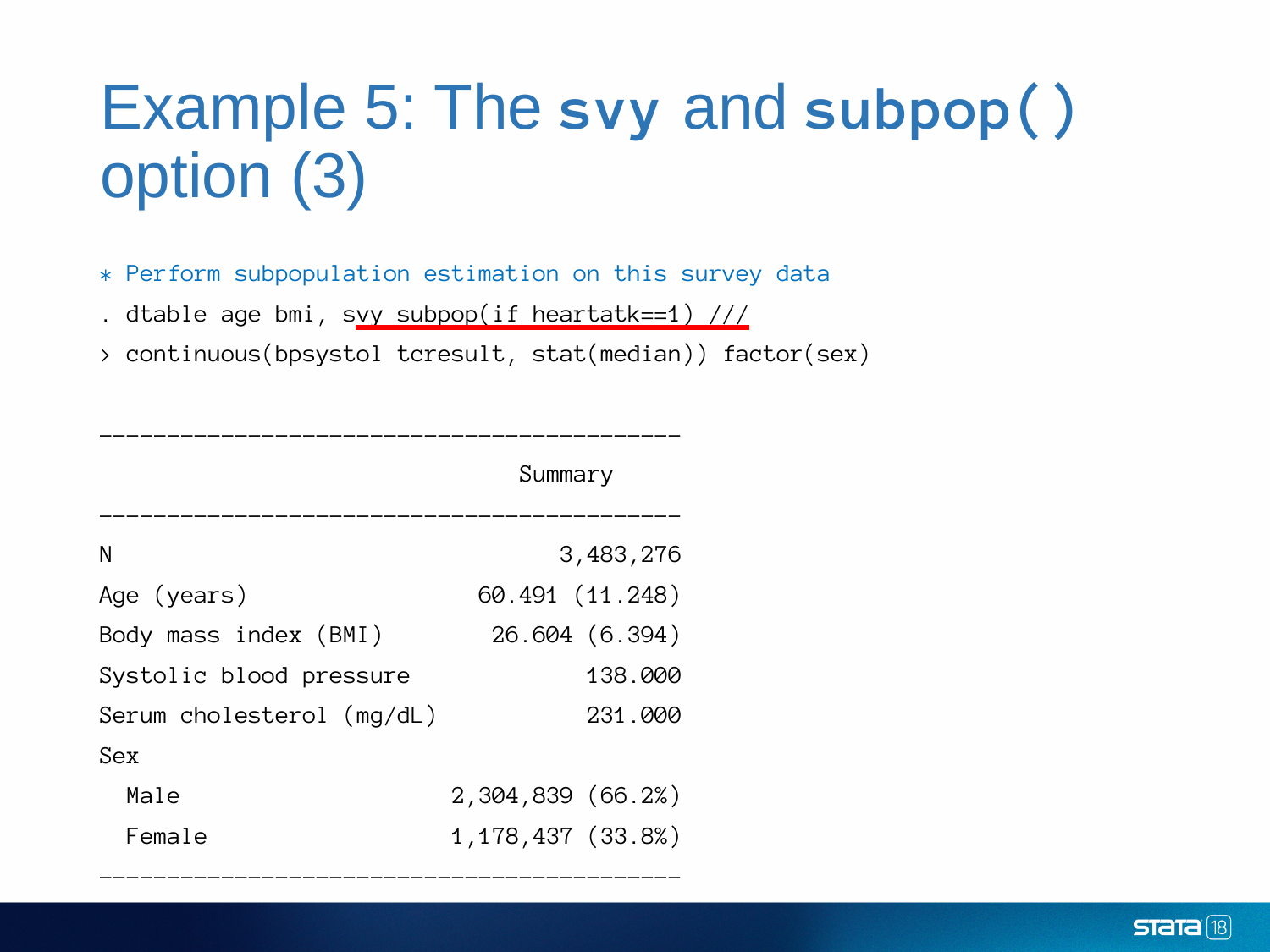

# Example 5: The svy and subpop() option (3)
* Perform subpopulation estimation on this survey data
. dtable age bmi, svy subpop(if heartatk==1) ///
> continuous(bpsystol tcresult, stat(median)) factor(sex)

-------------------------------------------
                               Summary
-------------------------------------------
N                                 3,483,276
Age (years)                 60.491 (11.248)
Body mass index (BMI)        26.604 (6.394)
Systolic blood pressure             138.000
Serum cholesterol (mg/dL)           231.000
Sex
  Male                    2,304,839 (66.2%)
  Female                  1,178,437 (33.8%)
-------------------------------------------